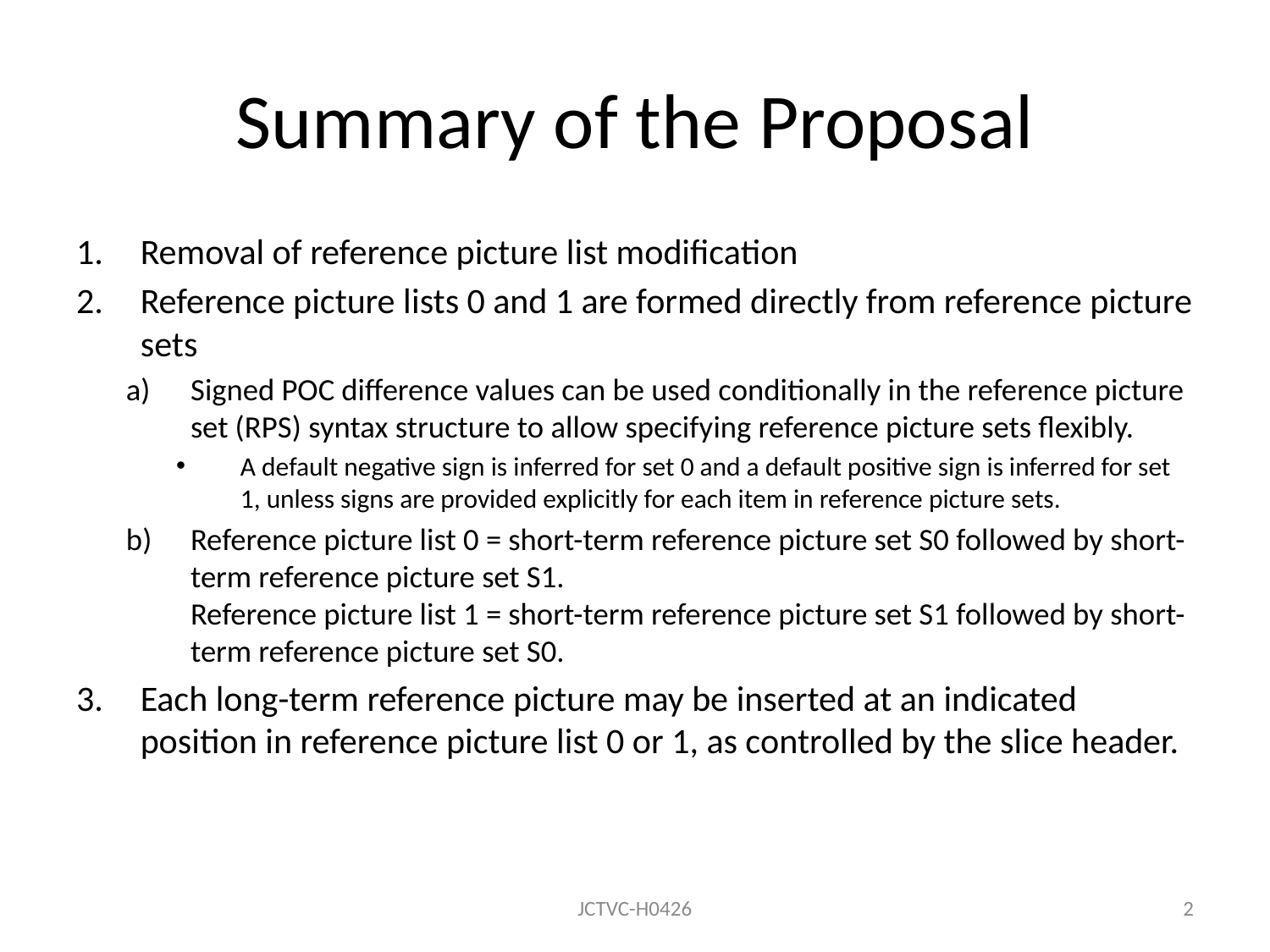

# Summary of the Proposal
Removal of reference picture list modification
Reference picture lists 0 and 1 are formed directly from reference picture sets
Signed POC difference values can be used conditionally in the reference picture set (RPS) syntax structure to allow specifying reference picture sets flexibly.
A default negative sign is inferred for set 0 and a default positive sign is inferred for set 1, unless signs are provided explicitly for each item in reference picture sets.
Reference picture list 0 = short-term reference picture set S0 followed by short-term reference picture set S1.
Reference picture list 1 = short-term reference picture set S1 followed by short-term reference picture set S0.
Each long-term reference picture may be inserted at an indicated position in reference picture list 0 or 1, as controlled by the slice header.
JCTVC-H0426
2